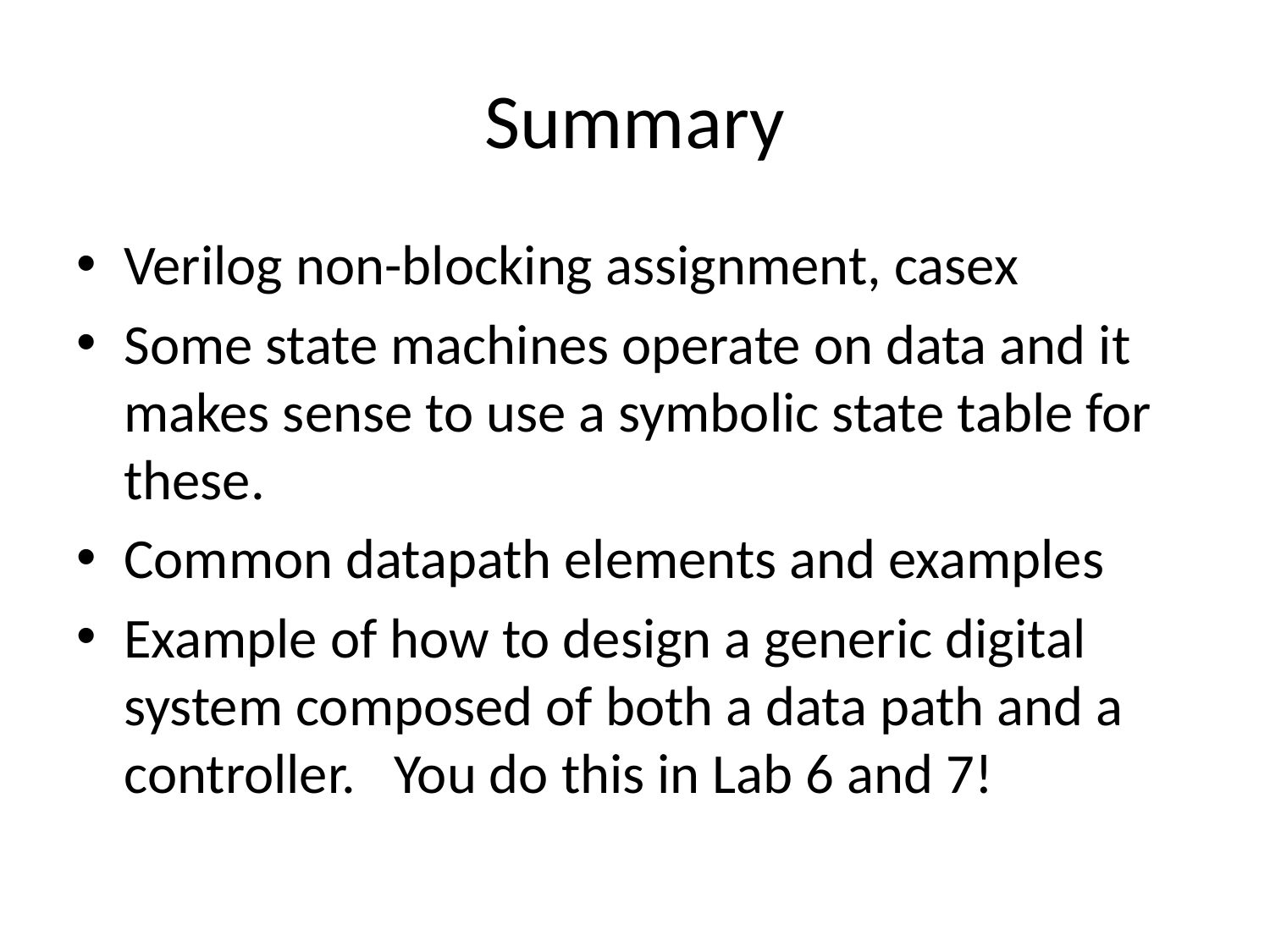

# Summary
Verilog non-blocking assignment, casex
Some state machines operate on data and it makes sense to use a symbolic state table for these.
Common datapath elements and examples
Example of how to design a generic digital system composed of both a data path and a controller.   You do this in Lab 6 and 7!